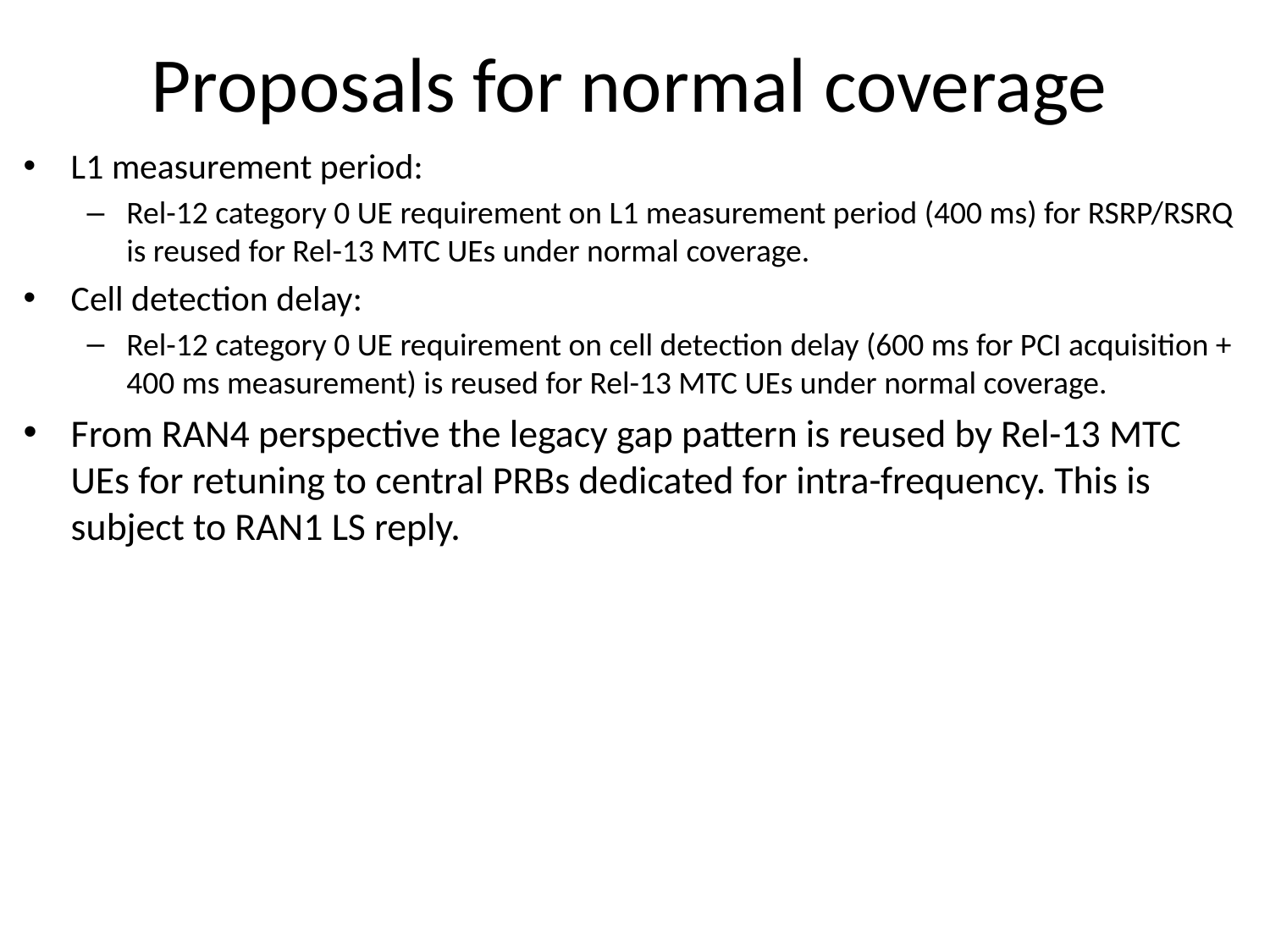

# Proposals for normal coverage
L1 measurement period:
Rel-12 category 0 UE requirement on L1 measurement period (400 ms) for RSRP/RSRQ is reused for Rel-13 MTC UEs under normal coverage.
Cell detection delay:
Rel-12 category 0 UE requirement on cell detection delay (600 ms for PCI acquisition + 400 ms measurement) is reused for Rel-13 MTC UEs under normal coverage.
From RAN4 perspective the legacy gap pattern is reused by Rel-13 MTC UEs for retuning to central PRBs dedicated for intra-frequency. This is subject to RAN1 LS reply.